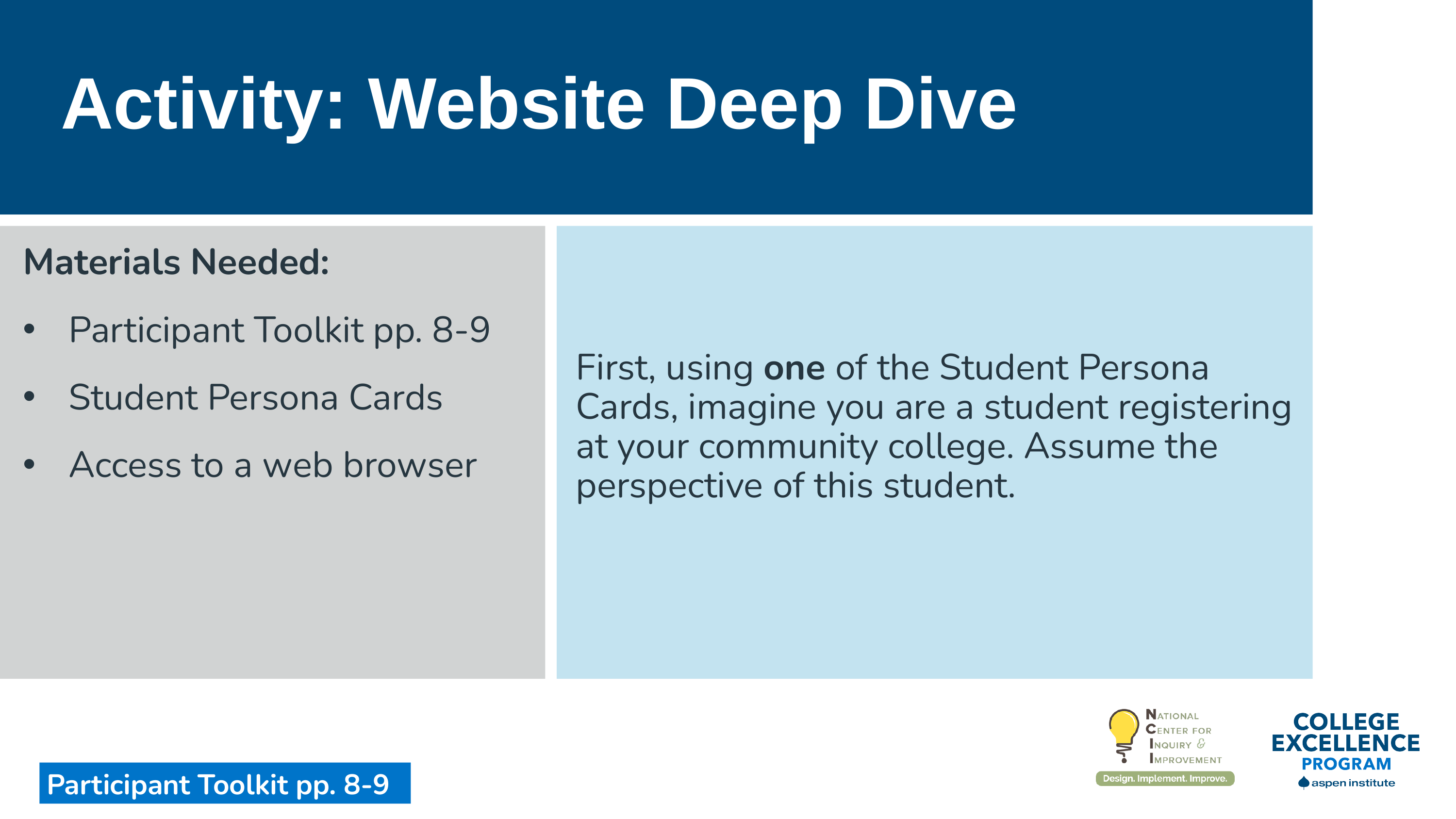

Activity: Website Deep Dive
Materials Needed:
Participant Toolkit pp. 8-9
Student Persona Cards
Access to a web browser

First, using one of the Student Persona Cards, imagine you are a student registering at your community college. Assume the perspective of this student.
Participant Toolkit pp. 8-9